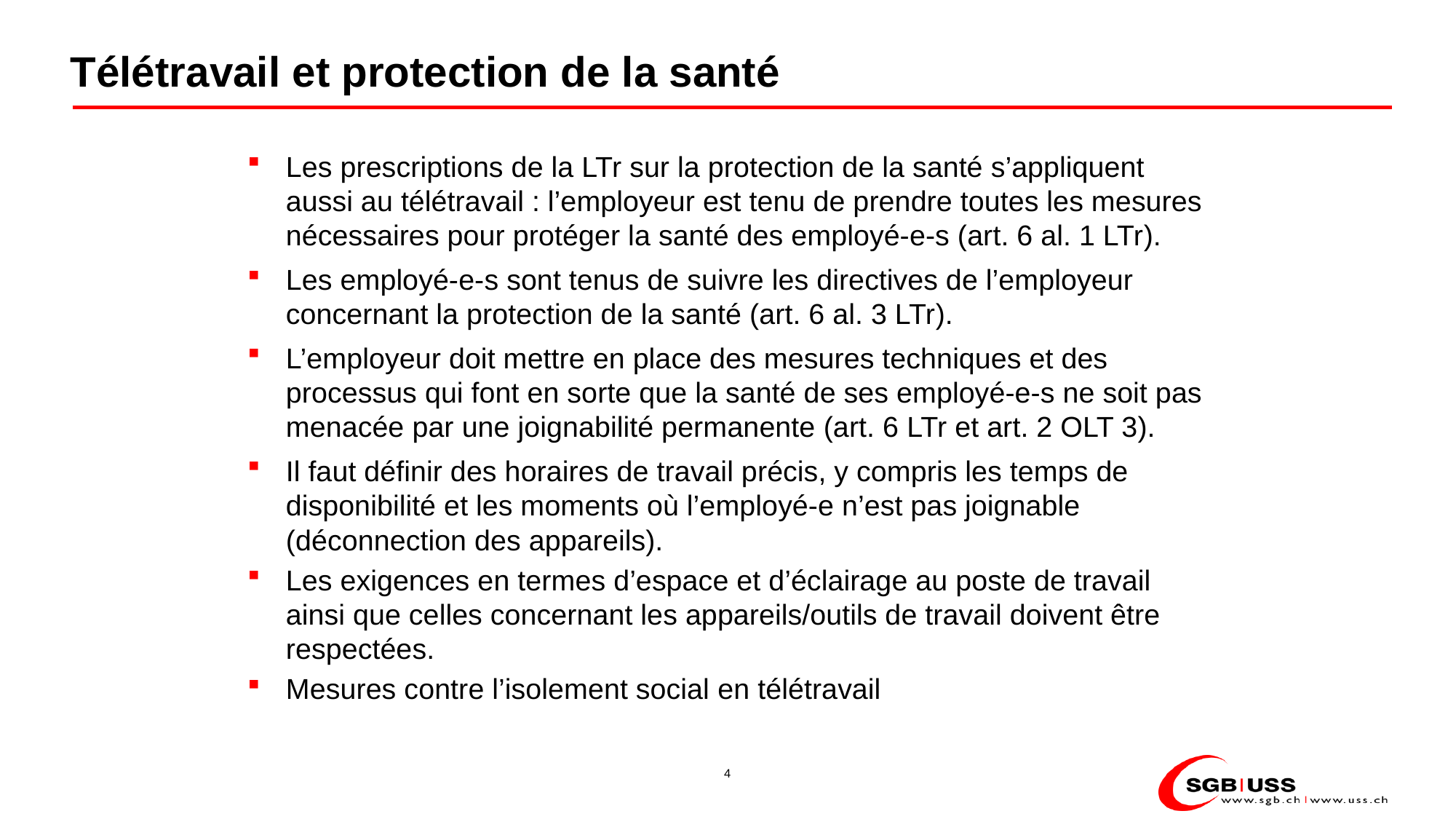

# Télétravail et protection de la santé
Les prescriptions de la LTr sur la protection de la santé s’appliquent aussi au télétravail : l’employeur est tenu de prendre toutes les mesures nécessaires pour protéger la santé des employé-e-s (art. 6 al. 1 LTr).
Les employé-e-s sont tenus de suivre les directives de l’employeur concernant la protection de la santé (art. 6 al. 3 LTr).
L’employeur doit mettre en place des mesures techniques et des processus qui font en sorte que la santé de ses employé-e-s ne soit pas menacée par une joignabilité permanente (art. 6 LTr et art. 2 OLT 3).
Il faut définir des horaires de travail précis, y compris les temps de disponibilité et les moments où l’employé-e n’est pas joignable (déconnection des appareils).
Les exigences en termes d’espace et d’éclairage au poste de travail ainsi que celles concernant les appareils/outils de travail doivent être respectées.
Mesures contre l’isolement social en télétravail

4